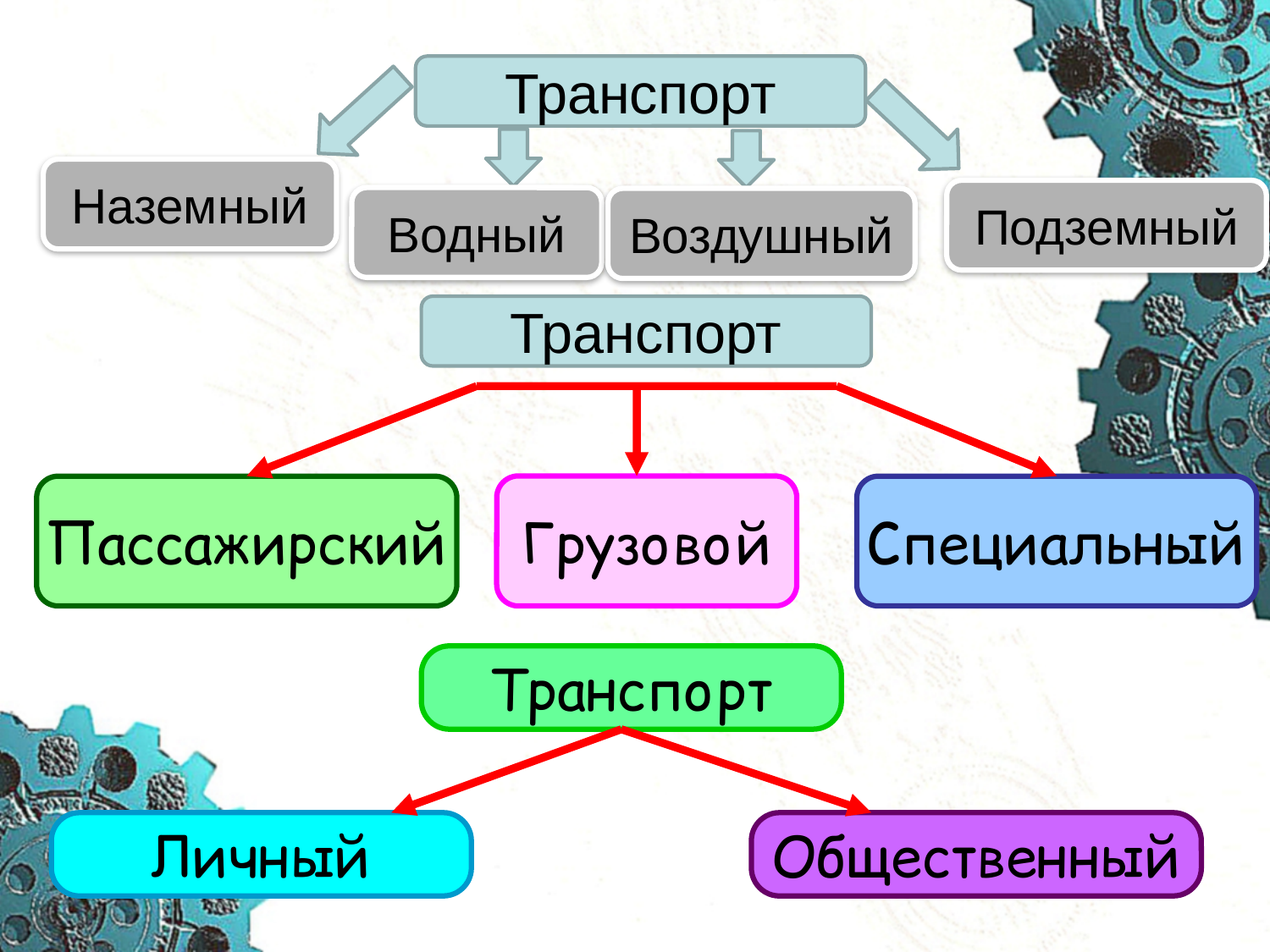

Транспорт

Наземный
Подземный
Водный
Воздушный
Транспорт

Грузовой
Пассажирский
Специальный
Транспорт

Личный
Общественный